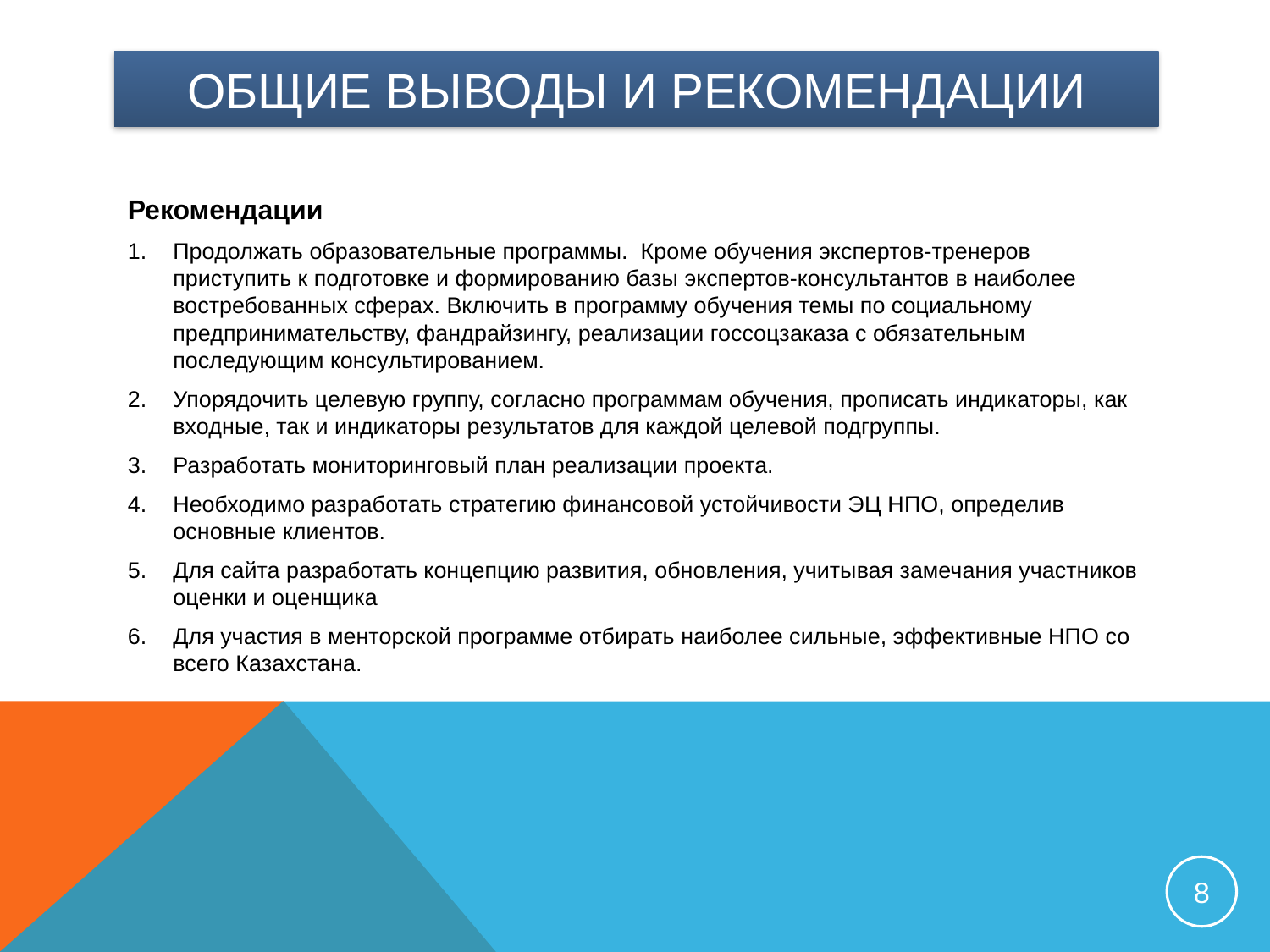

# Общие выводы и рекомендации
Рекомендации
Продолжать образовательные программы.  Кроме обучения экспертов-тренеров приступить к подготовке и формированию базы экспертов-консультантов в наиболее востребованных сферах. Включить в программу обучения темы по социальному предпринимательству, фандрайзингу, реализации госсоцзаказа с обязательным последующим консультированием.
2.	Упорядочить целевую группу, согласно программам обучения, прописать индикаторы, как входные, так и индикаторы результатов для каждой целевой подгруппы.
3.	Разработать мониторинговый план реализации проекта.
4.	Необходимо разработать стратегию финансовой устойчивости ЭЦ НПО, определив основные клиентов.
5.	Для сайта разработать концепцию развития, обновления, учитывая замечания участников оценки и оценщика
6.	Для участия в менторской программе отбирать наиболее сильные, эффективные НПО со всего Казахстана.
8